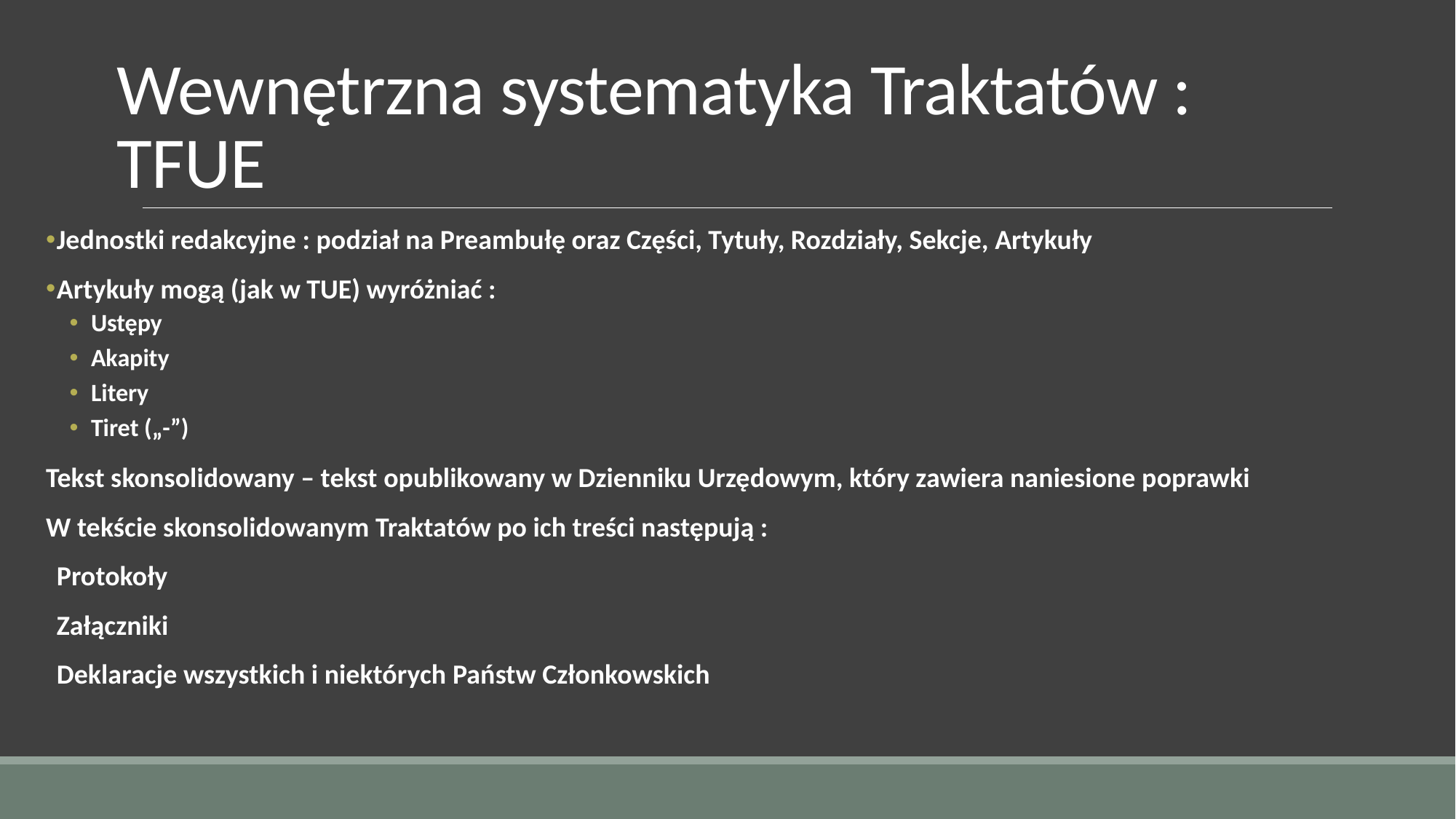

# Wewnętrzna systematyka Traktatów : TFUE
Jednostki redakcyjne : podział na Preambułę oraz Części, Tytuły, Rozdziały, Sekcje, Artykuły
Artykuły mogą (jak w TUE) wyróżniać :
Ustępy
Akapity
Litery
Tiret („-”)
Tekst skonsolidowany – tekst opublikowany w Dzienniku Urzędowym, który zawiera naniesione poprawki
W tekście skonsolidowanym Traktatów po ich treści następują :
Protokoły
Załączniki
Deklaracje wszystkich i niektórych Państw Członkowskich